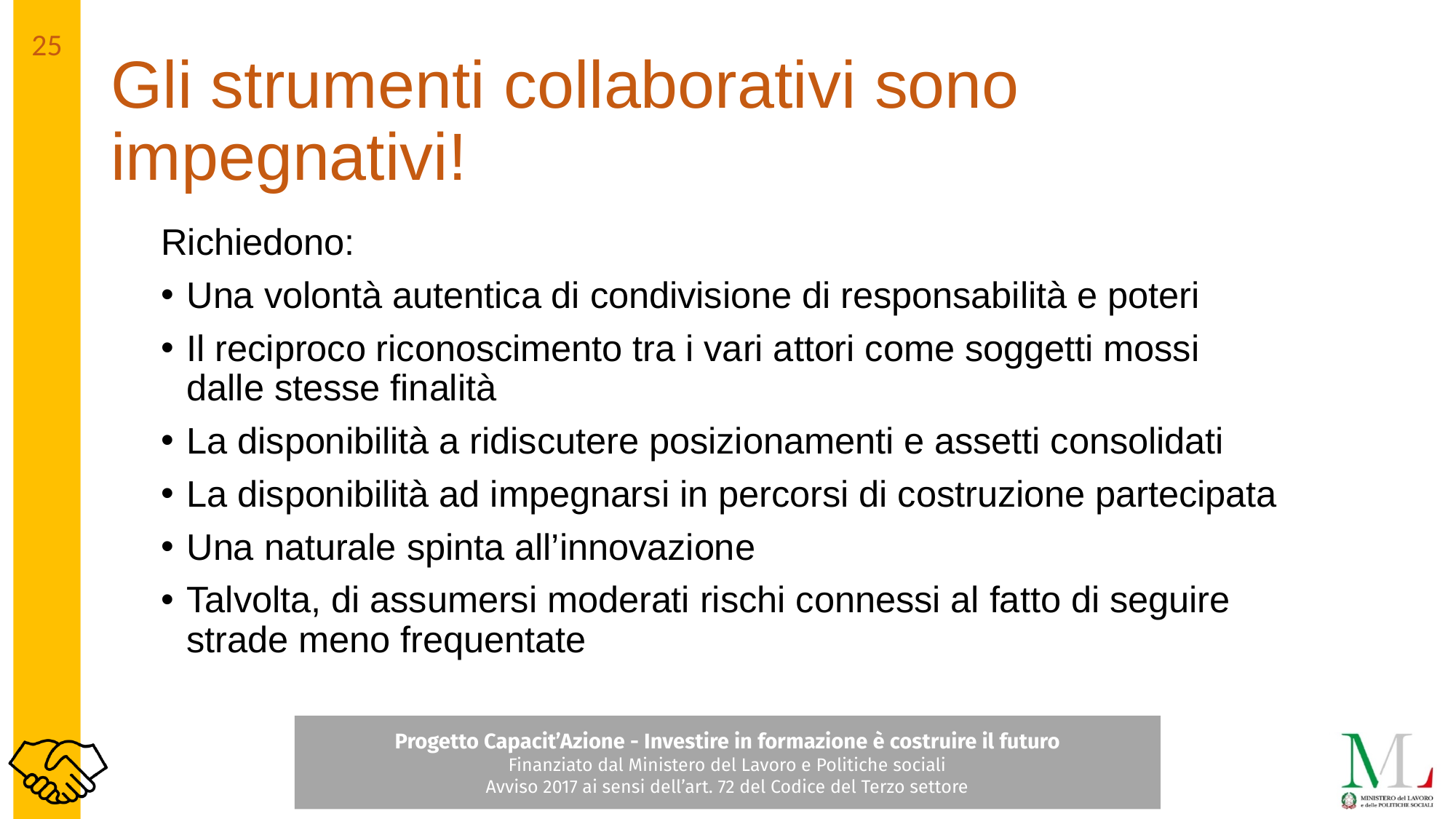

# Gli strumenti collaborativi sono impegnativi!
Richiedono:
Una volontà autentica di condivisione di responsabilità e poteri
Il reciproco riconoscimento tra i vari attori come soggetti mossi dalle stesse finalità
La disponibilità a ridiscutere posizionamenti e assetti consolidati
La disponibilità ad impegnarsi in percorsi di costruzione partecipata
Una naturale spinta all’innovazione
Talvolta, di assumersi moderati rischi connessi al fatto di seguire strade meno frequentate
25